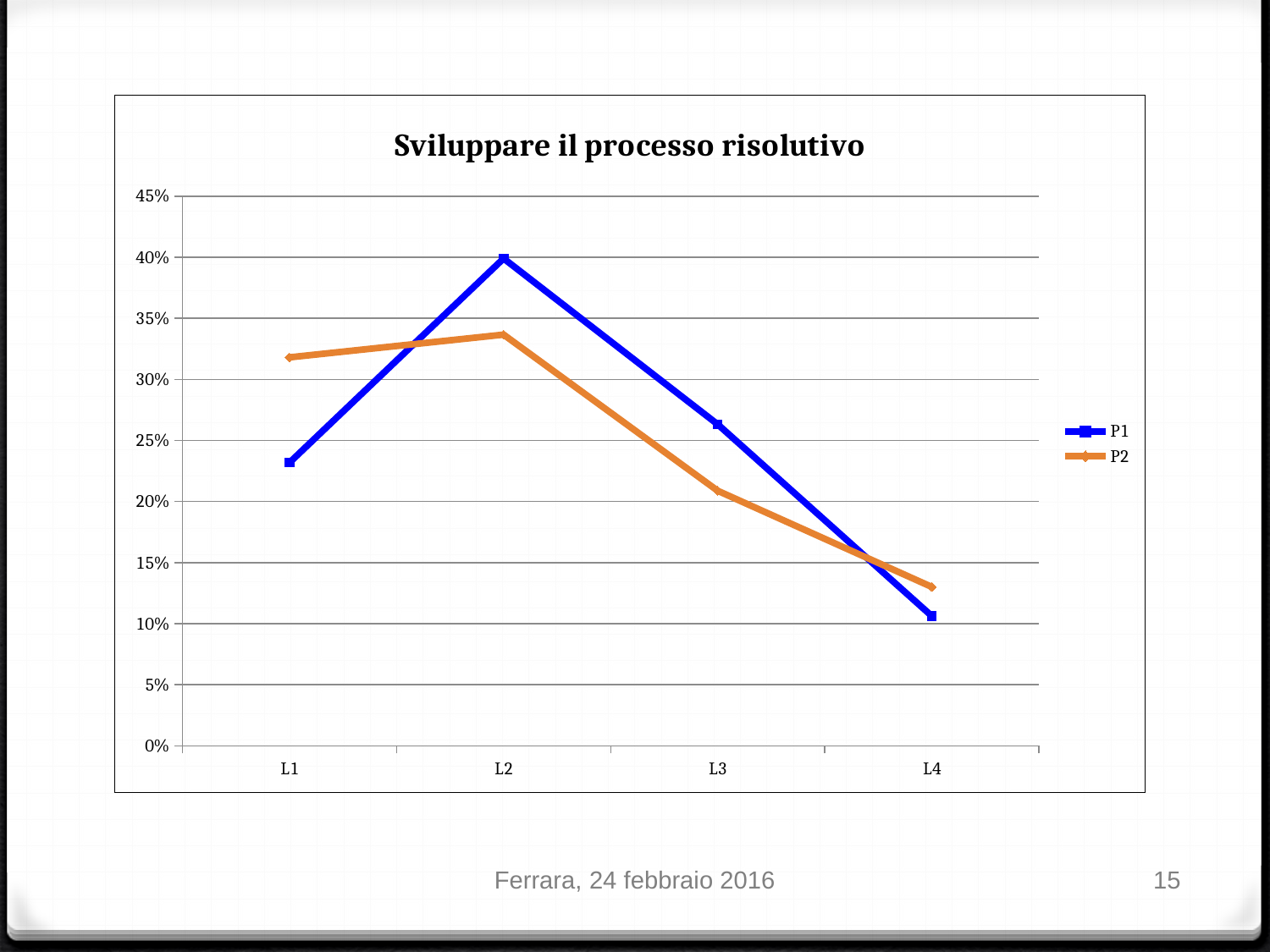

### Chart: Sviluppare il processo risolutivo

| Category | P1 | P2 |
|---|---|---|
| L1 | 0.231748726655348 | 0.318032786885246 |
| L2 | 0.398981324278438 | 0.336612021857923 |
| L3 | 0.263157894736842 | 0.208743169398907 |
| L4 | 0.106112054329372 | 0.13 |
Ferrara, 24 febbraio 2016
15